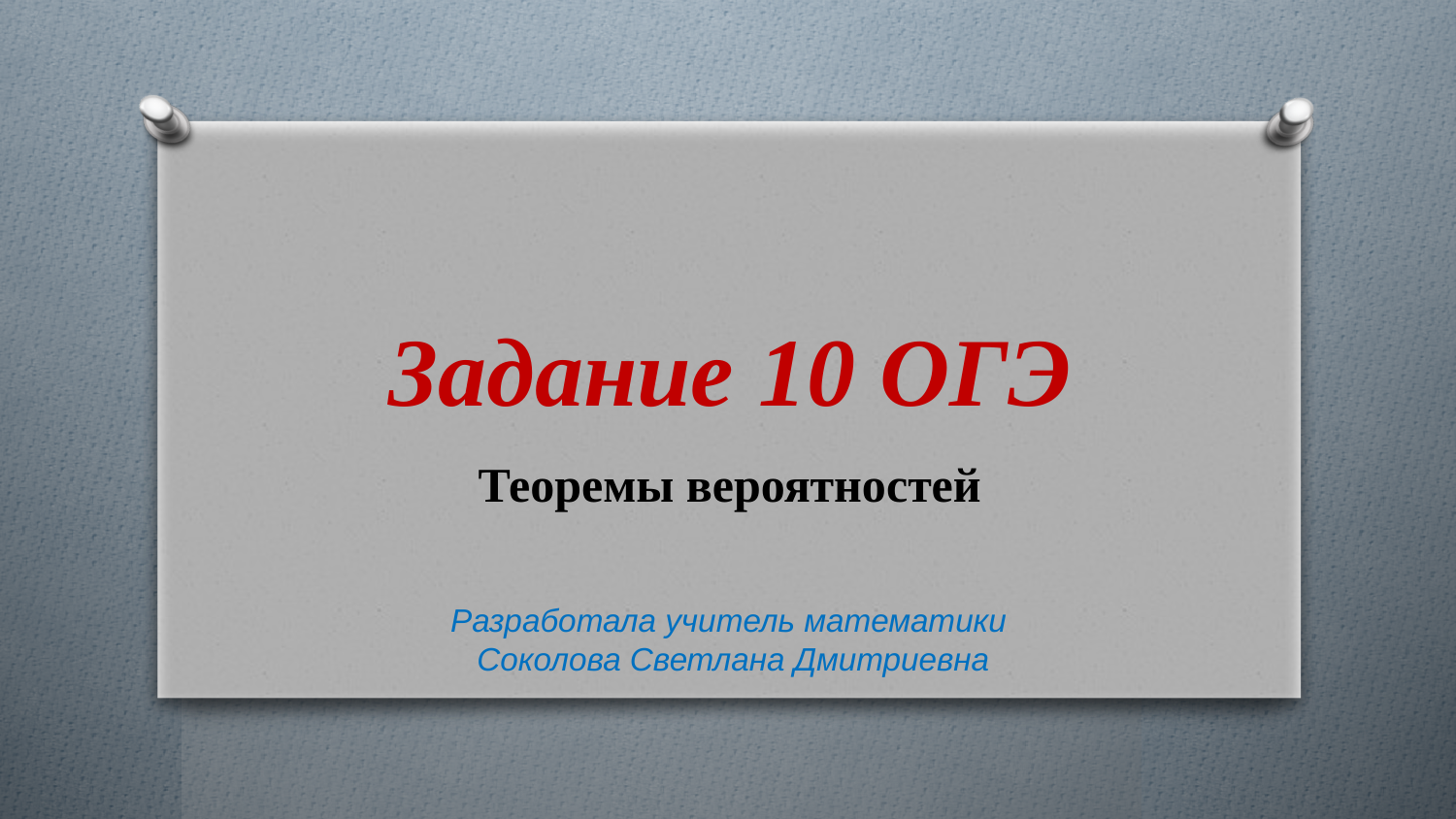

# Задание 10 ОГЭ
Теоремы вероятностей
Разработала учитель математики
Соколова Светлана Дмитриевна